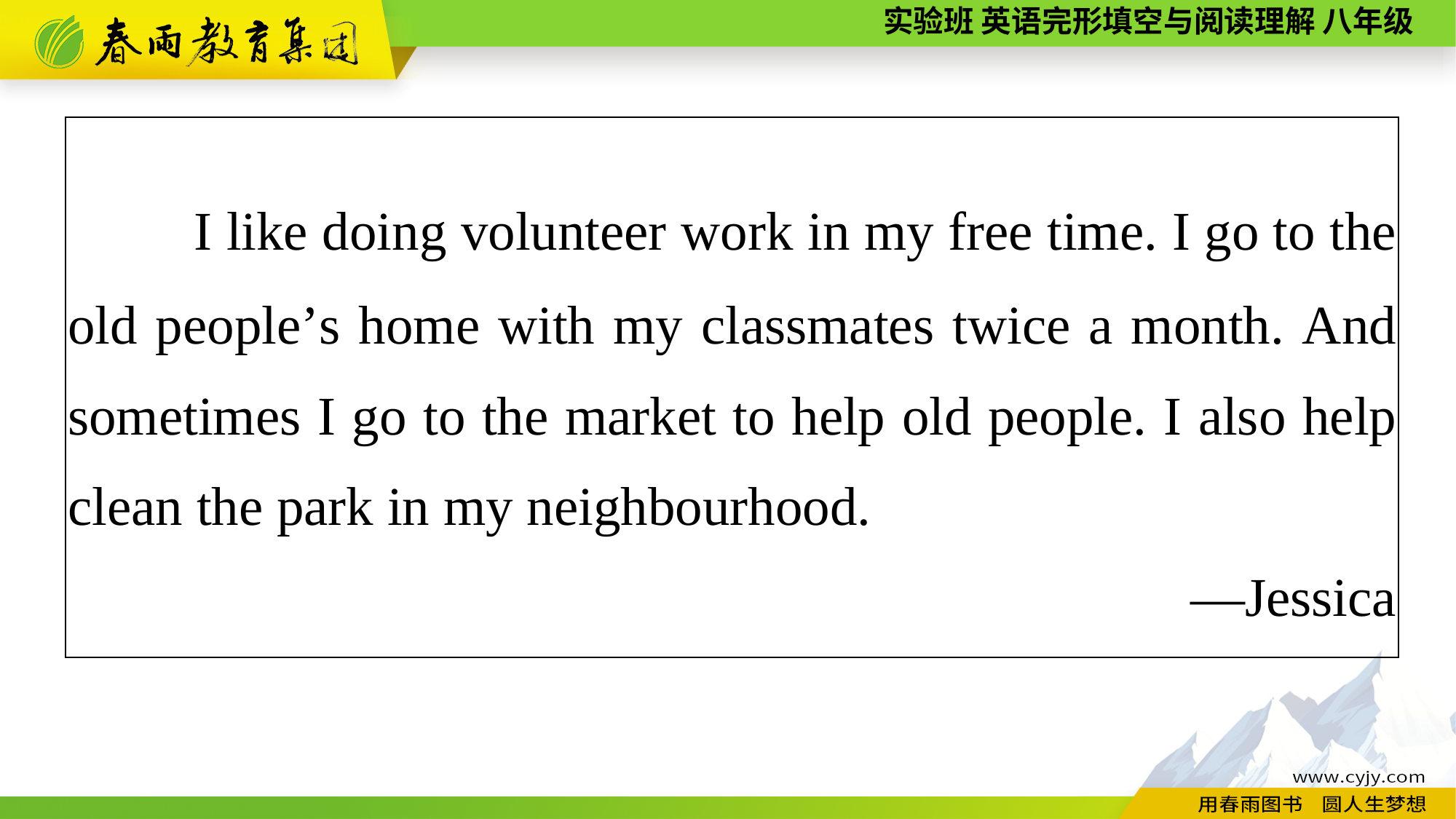

| I like doing volunteer work in my free time. I go to the old people’s home with my classmates twice a month. And sometimes I go to the market to help old people. I also help clean the park in my neighbourhood. —Jessica |
| --- |